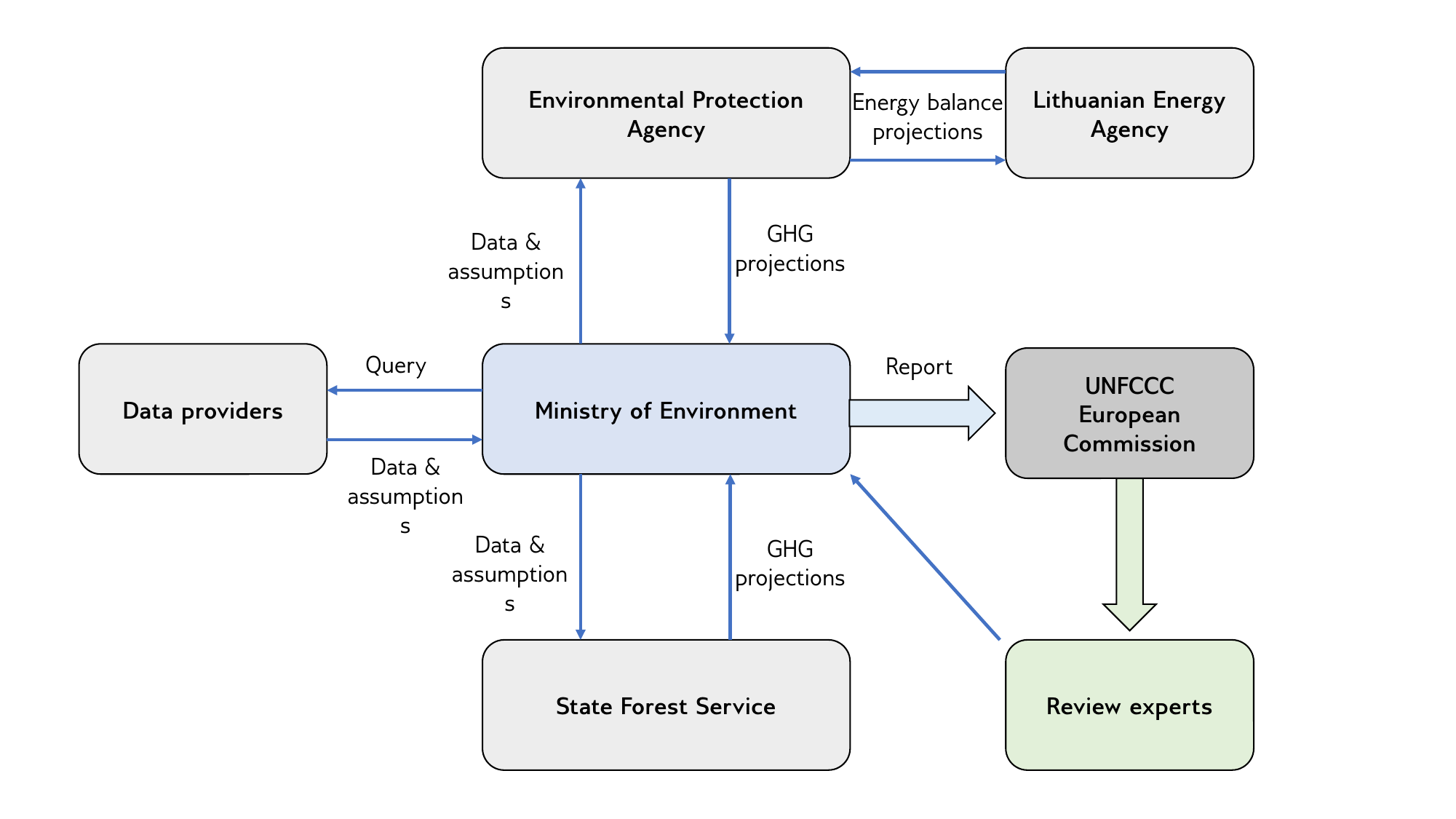

Environmental Protection Agency
Lithuanian Energy Agency
Energy balance projections
GHG projections
Data & assumptions
Data providers
Query
Ministry of Environment
Report
UNFCCC
European Commission

Data & assumptions
Data & assumptions
GHG projections

Review experts
State Forest Service